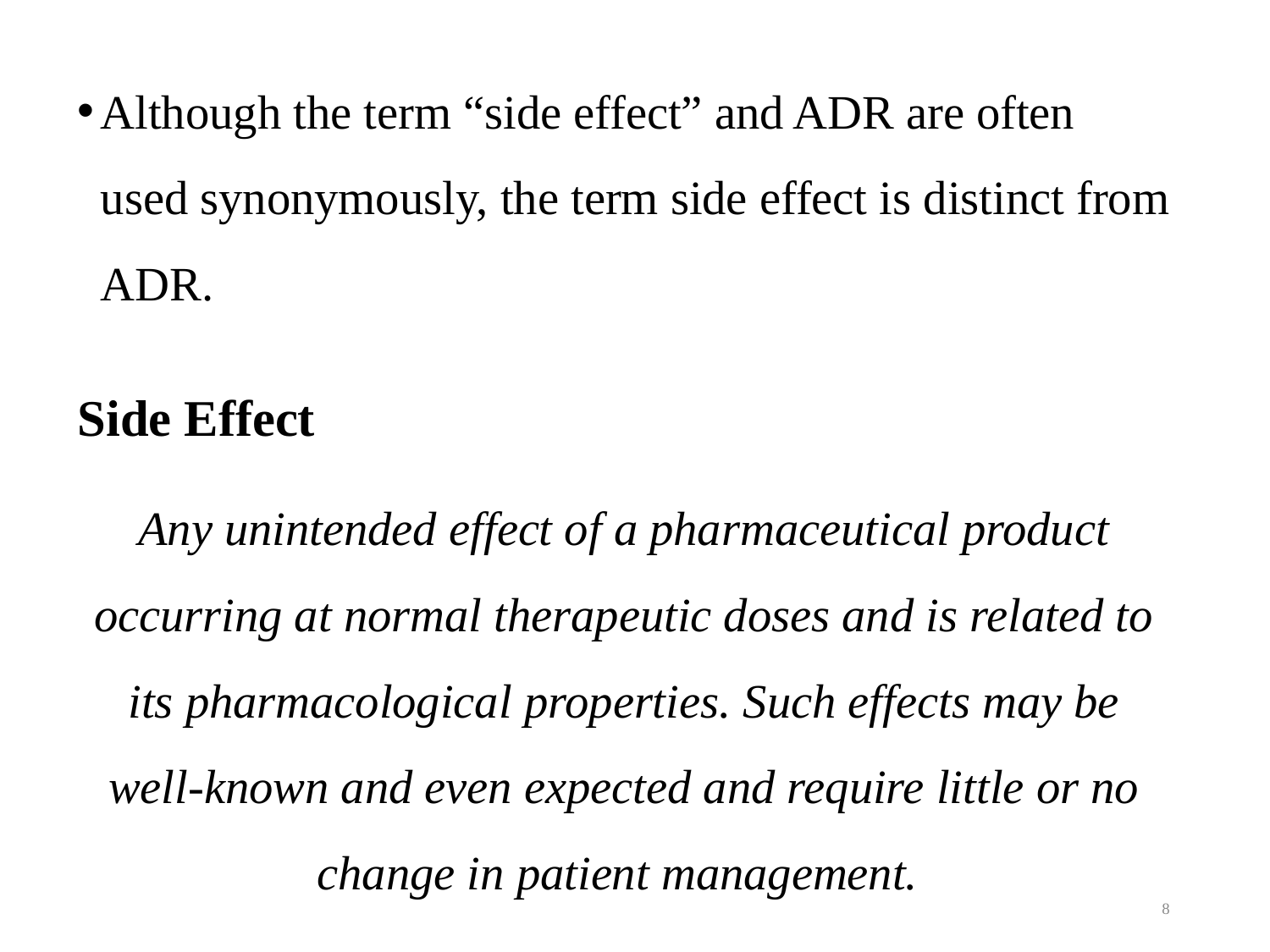

Although the term “side effect” and ADR are often used synonymously, the term side effect is distinct from ADR.
Side Effect
Any unintended effect of a pharmaceutical product occurring at normal therapeutic doses and is related to its pharmacological properties. Such effects may be well-known and even expected and require little or no change in patient management.
8